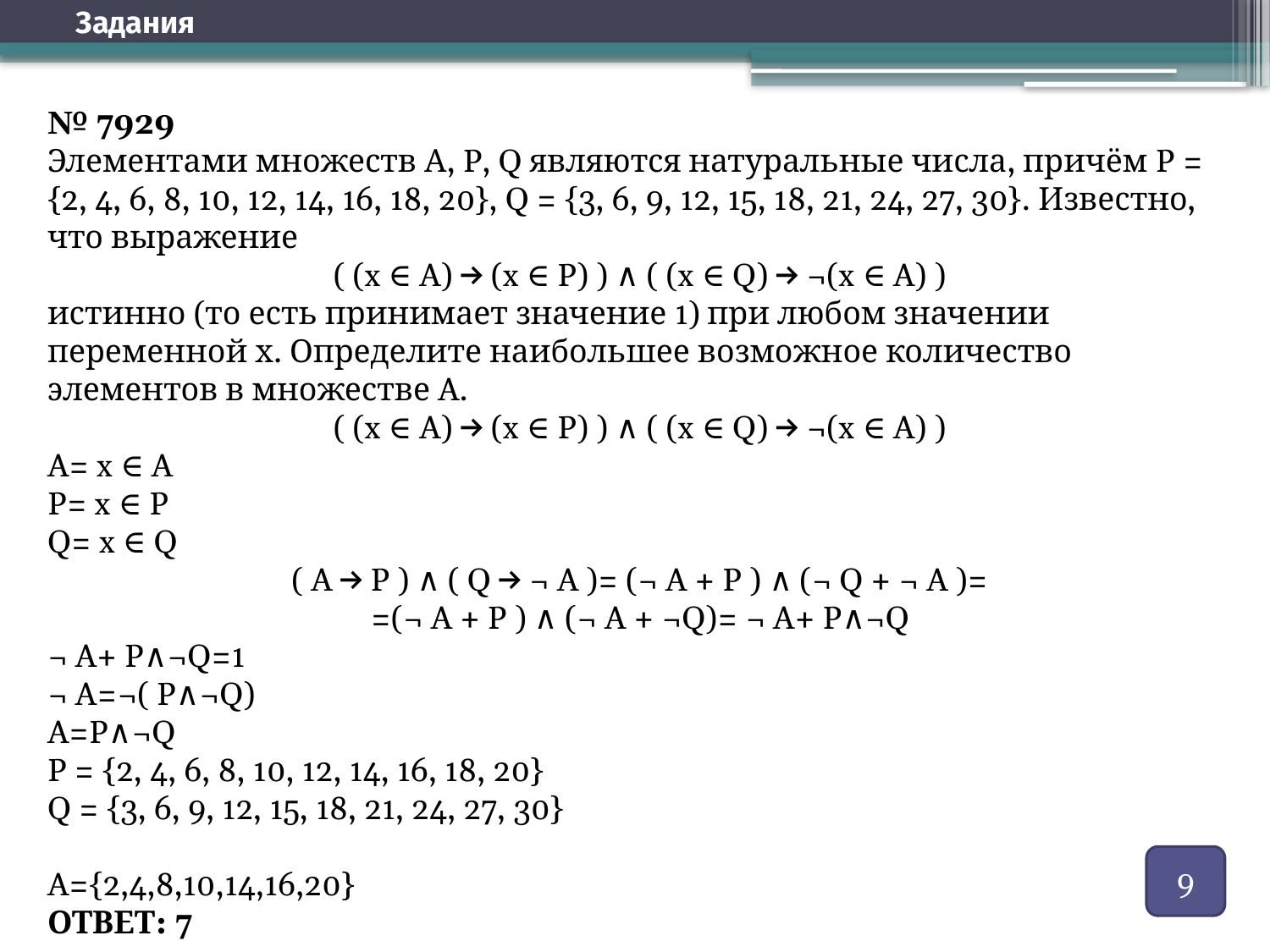

# Задания
№ 7929
Элементами множеств А, P, Q являются натуральные числа, причём P = {2, 4, 6, 8, 10, 12, 14, 16, 18, 20}, Q = {3, 6, 9, 12, 15, 18, 21, 24, 27, 30}. Известно, что выражение
( (x ∈ A) → (x ∈ P) ) ∧ ( (x ∈ Q) → ¬(x ∈ A) )
истинно (то есть принимает значение 1) при любом значении переменной х. Определите наибольшее возможное количество элементов в множестве A.
( (x ∈ A) → (x ∈ P) ) ∧ ( (x ∈ Q) → ¬(x ∈ A) )
A= x ∈ A
P= x ∈ P
Q= x ∈ Q
( A → P ) ∧ ( Q → ¬ A )= (¬ A + P ) ∧ (¬ Q + ¬ A )=
=(¬ A + P ) ∧ (¬ A + ¬Q)= ¬ A+ P∧¬Q
¬ A+ P∧¬Q=1
¬ A=¬( P∧¬Q)
A=P∧¬Q
P = {2, 4, 6, 8, 10, 12, 14, 16, 18, 20}
Q = {3, 6, 9, 12, 15, 18, 21, 24, 27, 30}

A={2,4,8,10,14,16,20}
ОТВЕТ: 7
9